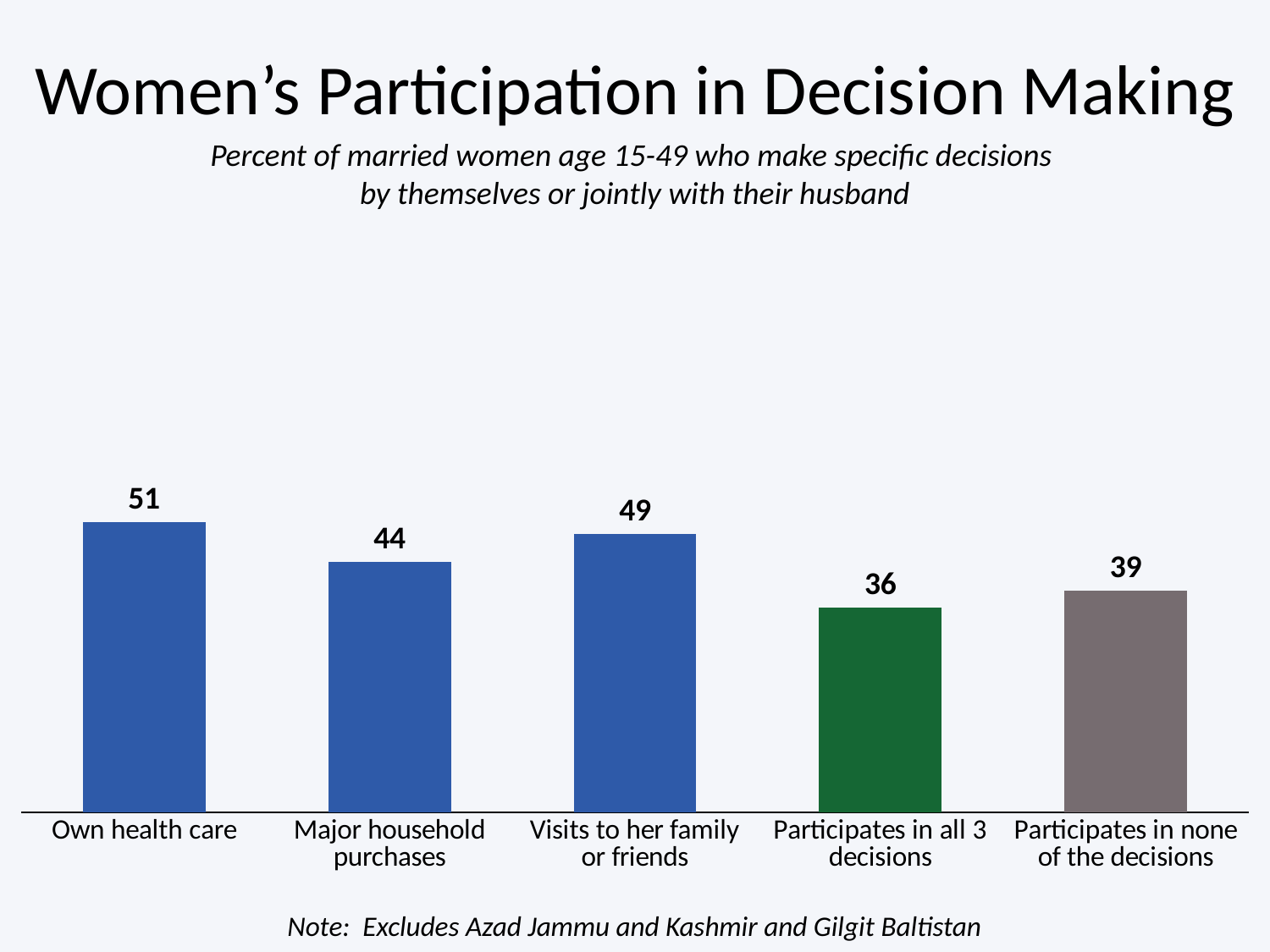

# Women’s Participation in Decision Making
Percent of married women age 15-49 who make specific decisions
by themselves or jointly with their husband

### Chart

| Category | Series 1 |
|---|---|
| Own health care | 51.0 |
| Major household purchases | 44.0 |
| Visits to her family or friends | 49.0 |
| Participates in all 3 decisions | 36.0 |
| Participates in none of the decisions | 39.0 |
Note:  Excludes Azad Jammu and Kashmir and Gilgit Baltistan